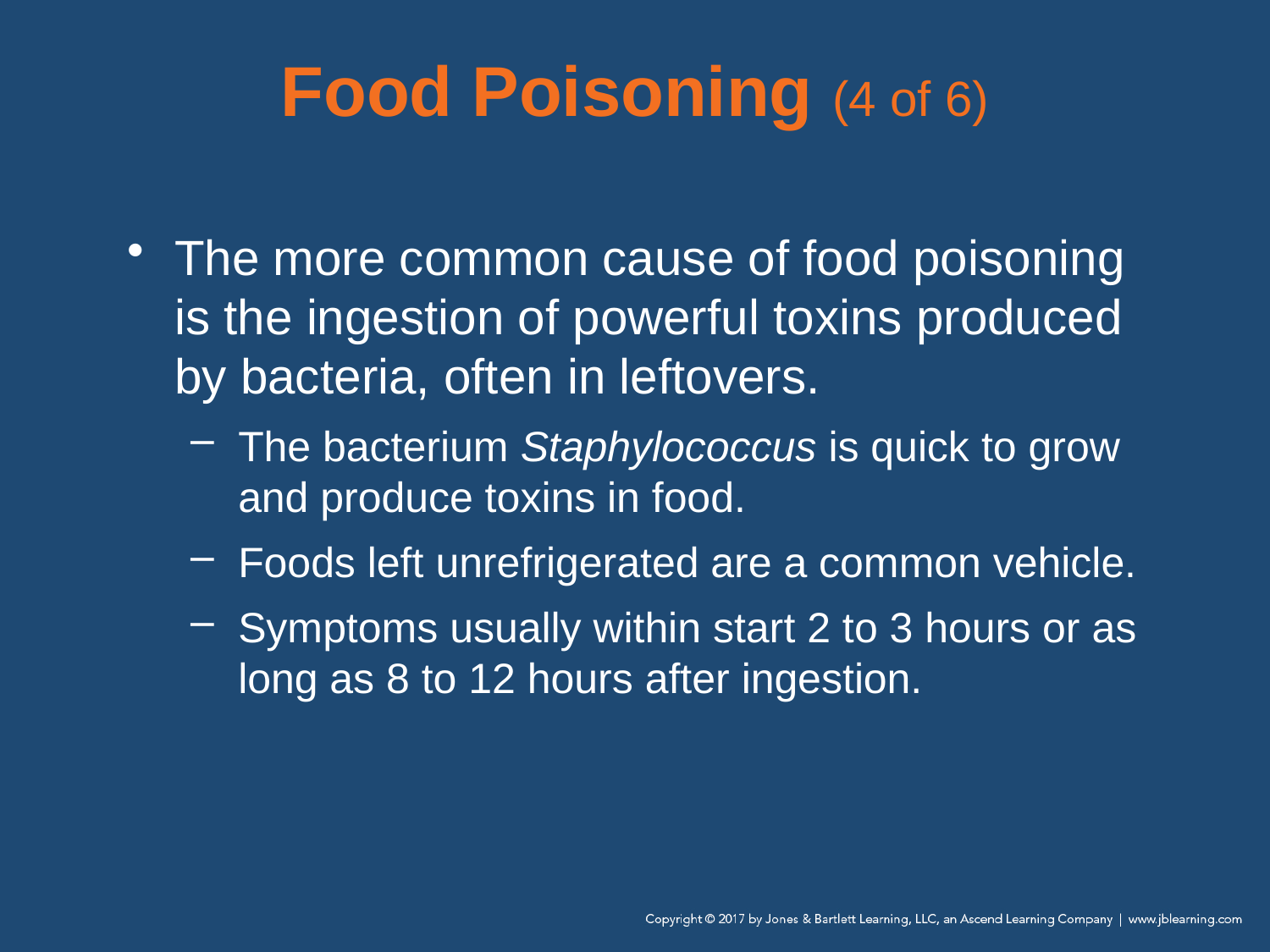

# Food Poisoning (4 of 6)
The more common cause of food poisoning is the ingestion of powerful toxins produced by bacteria, often in leftovers.
The bacterium Staphylococcus is quick to grow and produce toxins in food.
Foods left unrefrigerated are a common vehicle.
Symptoms usually within start 2 to 3 hours or as long as 8 to 12 hours after ingestion.